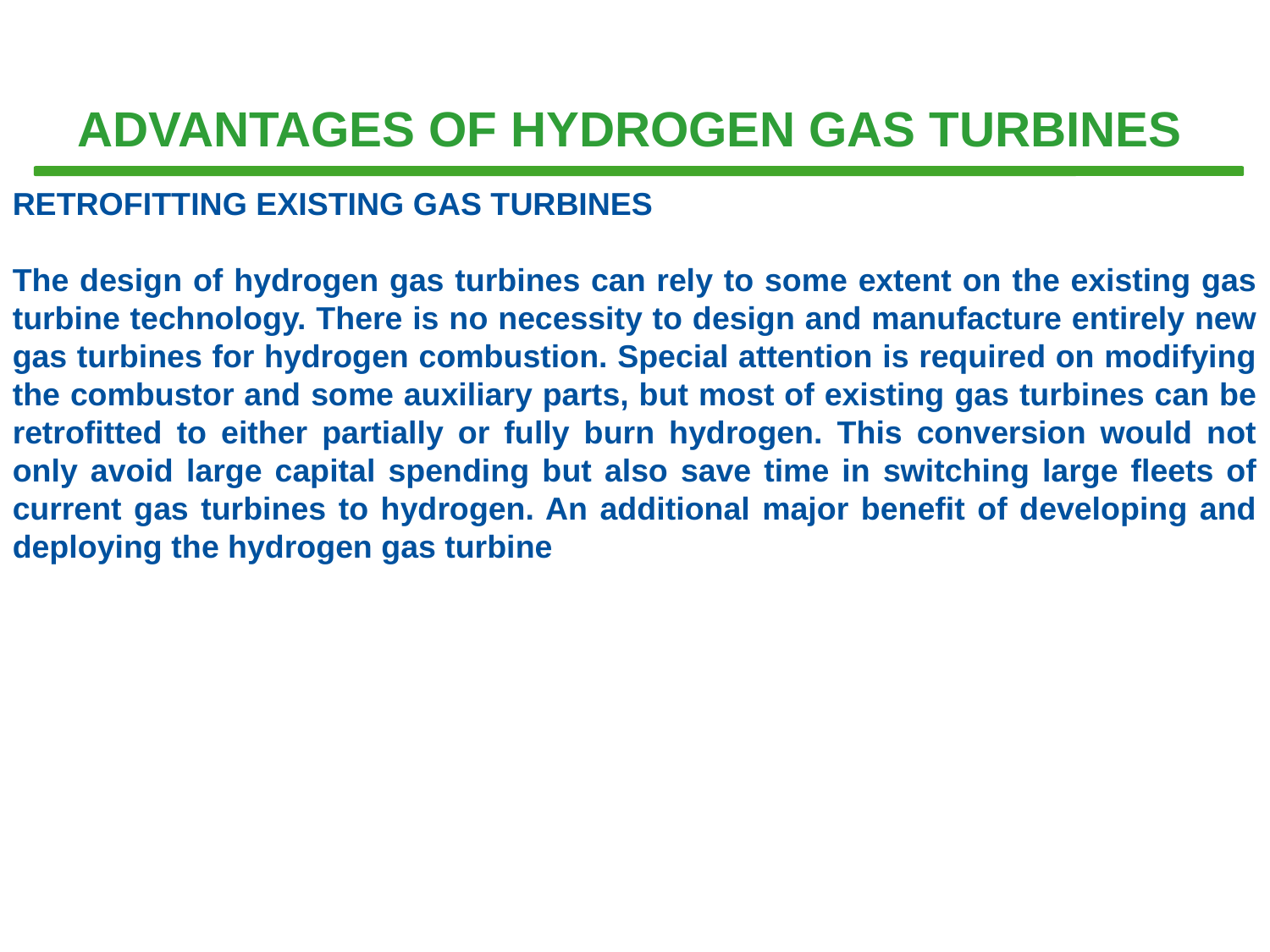

# ADVANTAGES OF HYDROGEN GAS TURBINES

RETROFITTING EXISTING GAS TURBINES

The design of hydrogen gas turbines can rely to some extent on the existing gas turbine technology. There is no necessity to design and manufacture entirely new gas turbines for hydrogen combustion. Special attention is required on modifying the combustor and some auxiliary parts, but most of existing gas turbines can be retrofitted to either partially or fully burn hydrogen. This conversion would not only avoid large capital spending but also save time in switching large fleets of current gas turbines to hydrogen. An additional major benefit of developing and deploying the hydrogen gas turbine
Tema V				                                                              Turbina de hidrógeno